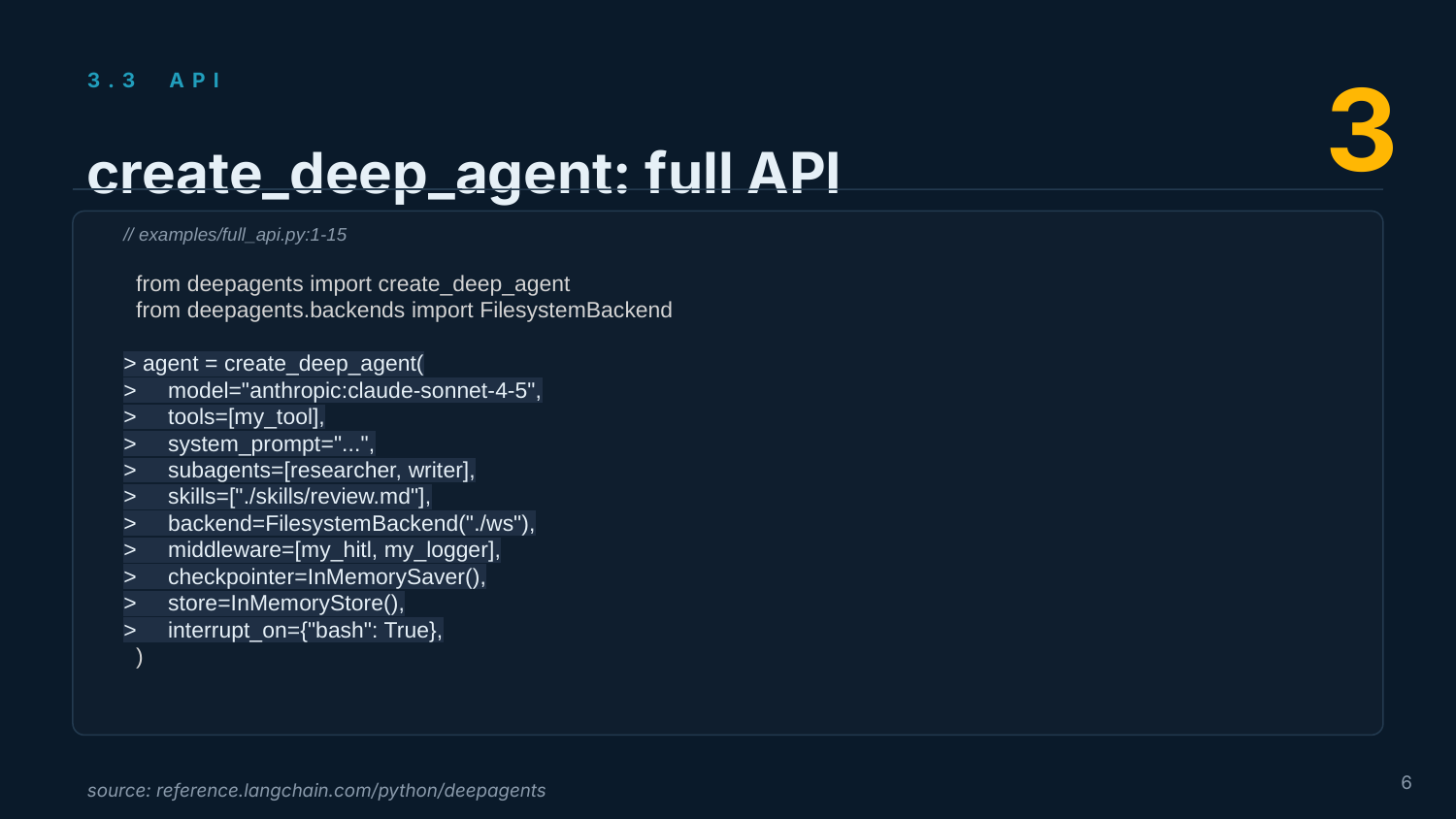

3
3.3  API
create_deep_agent: full API

// examples/full_api.py:1-15
  from deepagents import create_deep_agent
  from deepagents.backends import FilesystemBackend

> agent = create_deep_agent(
>     model="anthropic:claude-sonnet-4-5",
>     tools=[my_tool],
>     system_prompt="...",
>     subagents=[researcher, writer],
>     skills=["./skills/review.md"],
>     backend=FilesystemBackend("./ws"),
>     middleware=[my_hitl, my_logger],
>     checkpointer=InMemorySaver(),
>     store=InMemoryStore(),
>     interrupt_on={"bash": True},
  )

6
source: reference.langchain.com/python/deepagents